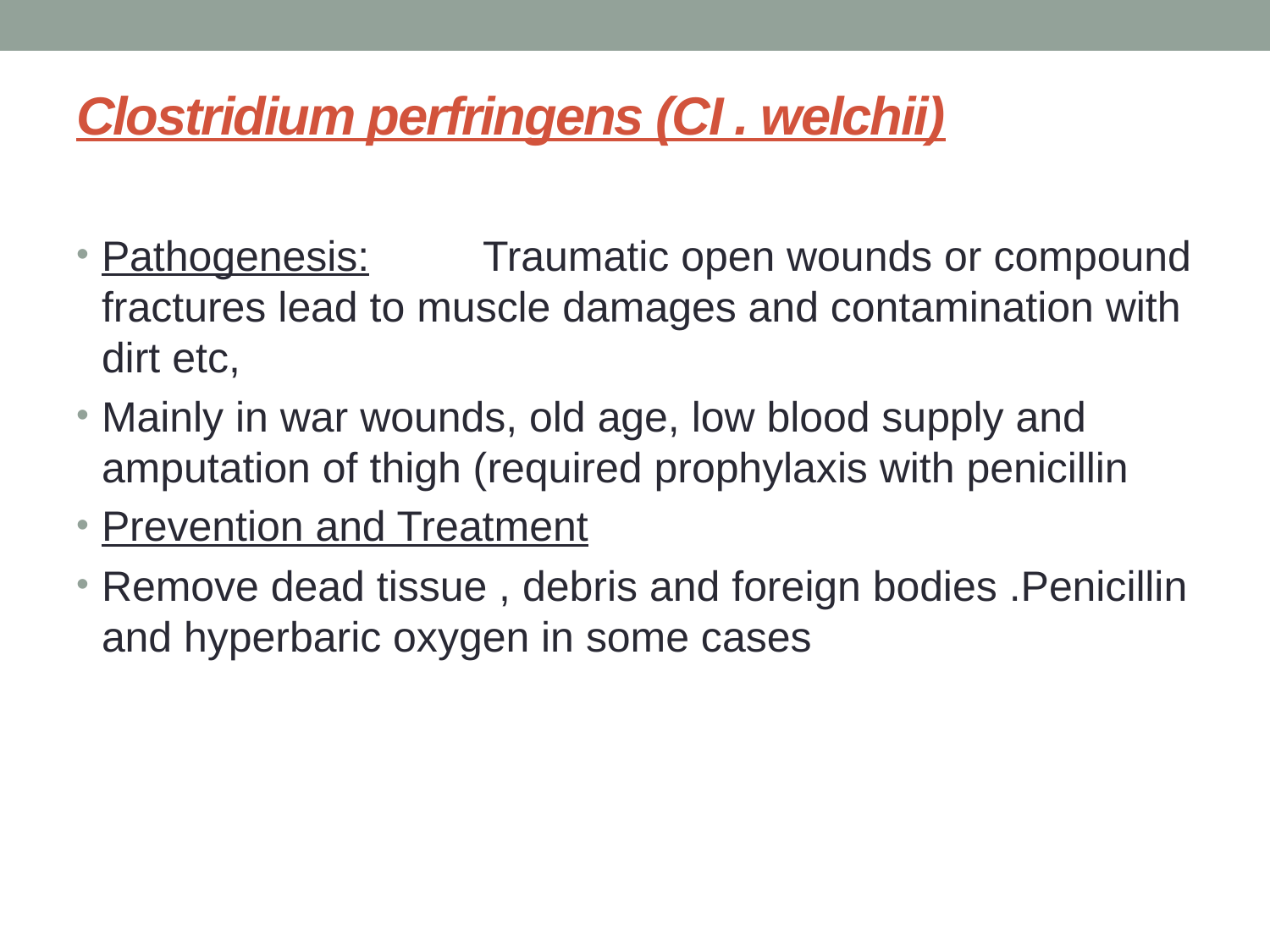

# Clostridium perfringens (CI . welchii)
Pathogenesis:	Traumatic open wounds or compound fractures lead to muscle damages and contamination with dirt etc,
Mainly in war wounds, old age, low blood supply and amputation of thigh (required prophylaxis with penicillin
Prevention and Treatment
Remove dead tissue , debris and foreign bodies .Penicillin and hyperbaric oxygen in some cases